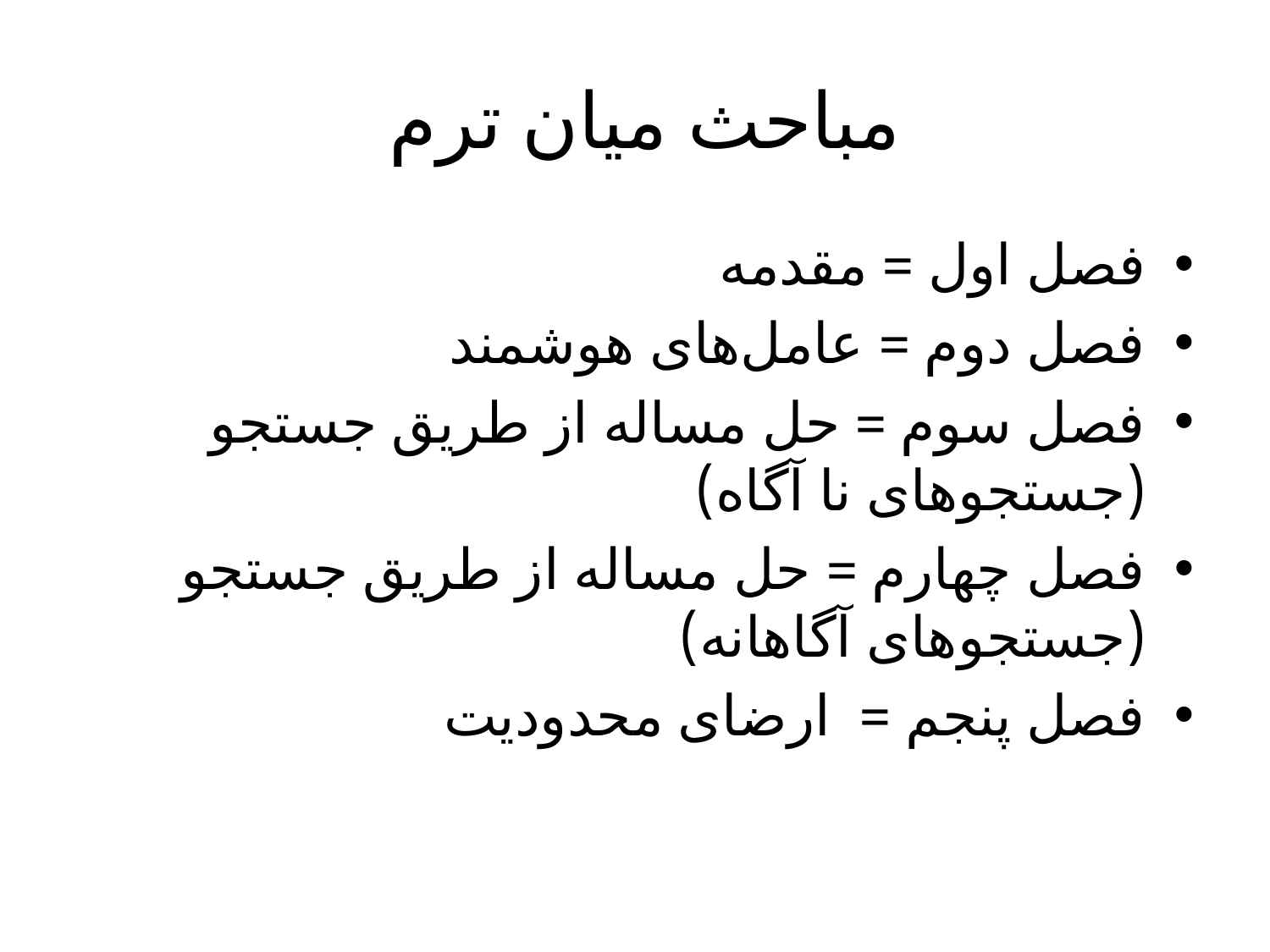

# مباحث میان ترم
فصل اول = مقدمه
فصل دوم = عامل‌های هوشمند
فصل سوم = حل مساله از طریق جستجو (جستجو‌های نا آگاه)
فصل چهارم = حل مساله از طریق جستجو (جستجو‌های آگاهانه)
فصل پنجم =  ارضای محدودیت